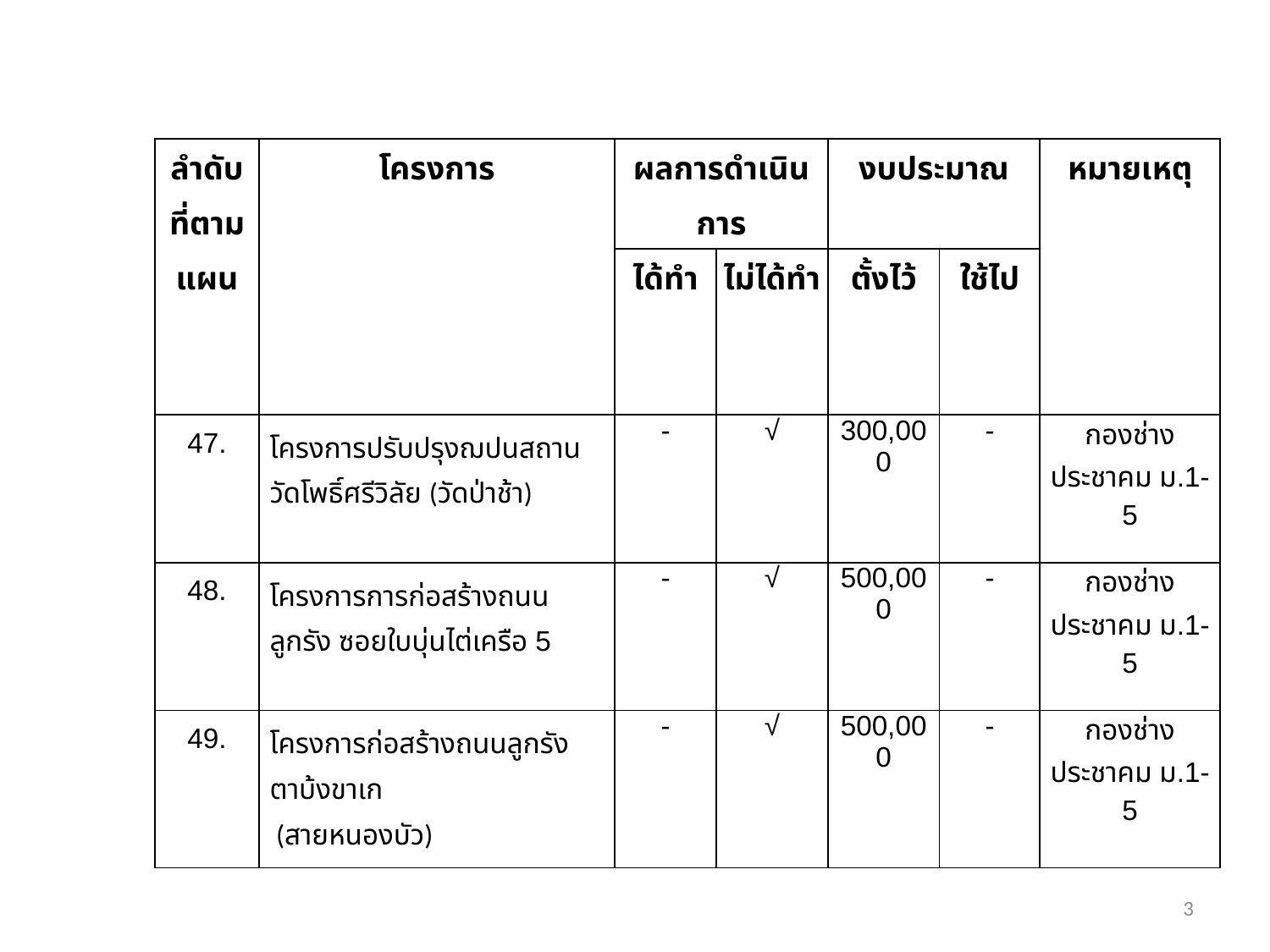

| ลำดับที่ตามแผน | โครงการ | ผลการดำเนินการ |  | งบประมาณ |  | หมายเหตุ |
| --- | --- | --- | --- | --- | --- | --- |
|  |  | ได้ทำ | ไม่ได้ทำ | ตั้งไว้ | ใช้ไป |  |
| 47. | โครงการปรับปรุงฌปนสถานวัดโพธิ์ศรีวิลัย (วัดป่าช้า) | - | √ | 300,000 | - | กองช่าง ประชาคม ม.1-5 |
| 48. | โครงการการก่อสร้างถนนลูกรัง ซอยใบบุ่นไต่เครือ 5 | - | √ | 500,000 | - | กองช่าง ประชาคม ม.1-5 |
| 49. | โครงการก่อสร้างถนนลูกรังตาบ้งขาเก (สายหนองบัว) | - | √ | 500,000 | - | กองช่าง ประชาคม ม.1-5 |
3